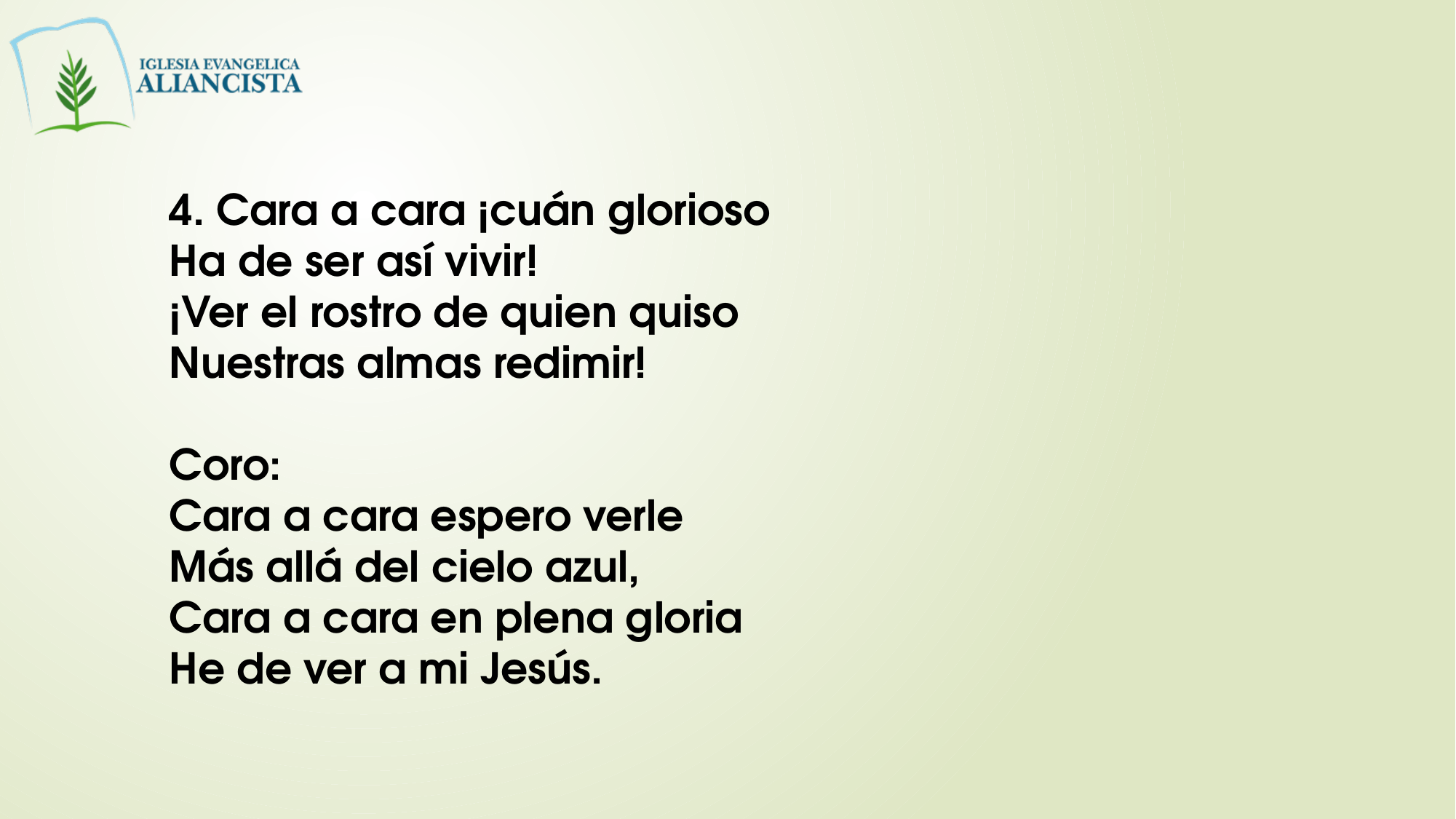

4. Cara a cara ¡cuán glorioso
Ha de ser así vivir!
¡Ver el rostro de quien quiso
Nuestras almas redimir!

Coro:
Cara a cara espero verle
Más allá del cielo azul,
Cara a cara en plena gloria
He de ver a mi Jesús.